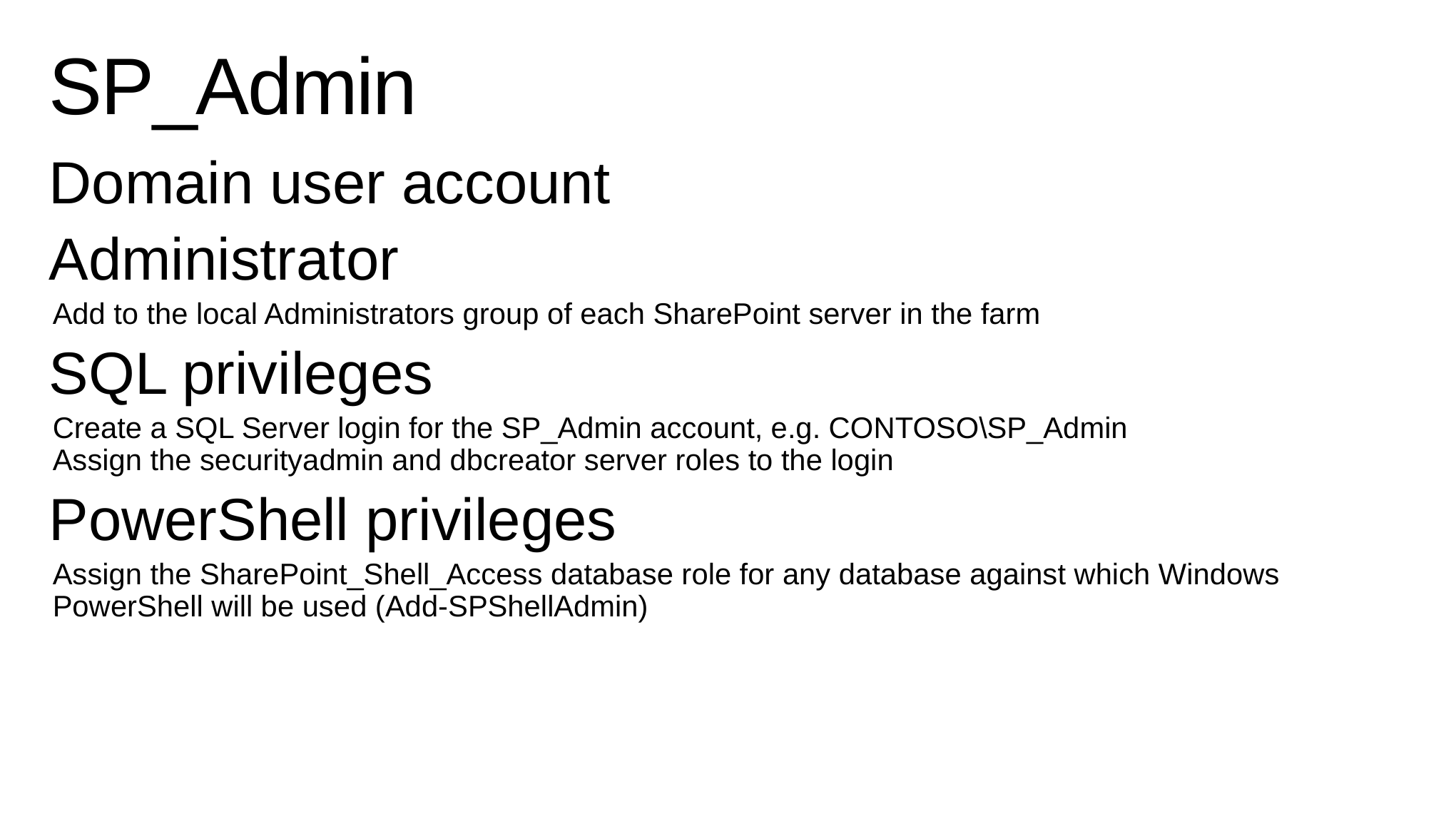

# SP_Admin
Domain user account
Administrator
Add to the local Administrators group of each SharePoint server in the farm
SQL privileges
Create a SQL Server login for the SP_Admin account, e.g. CONTOSO\SP_Admin
Assign the securityadmin and dbcreator server roles to the login
PowerShell privileges
Assign the SharePoint_Shell_Access database role for any database against which Windows PowerShell will be used (Add-SPShellAdmin)